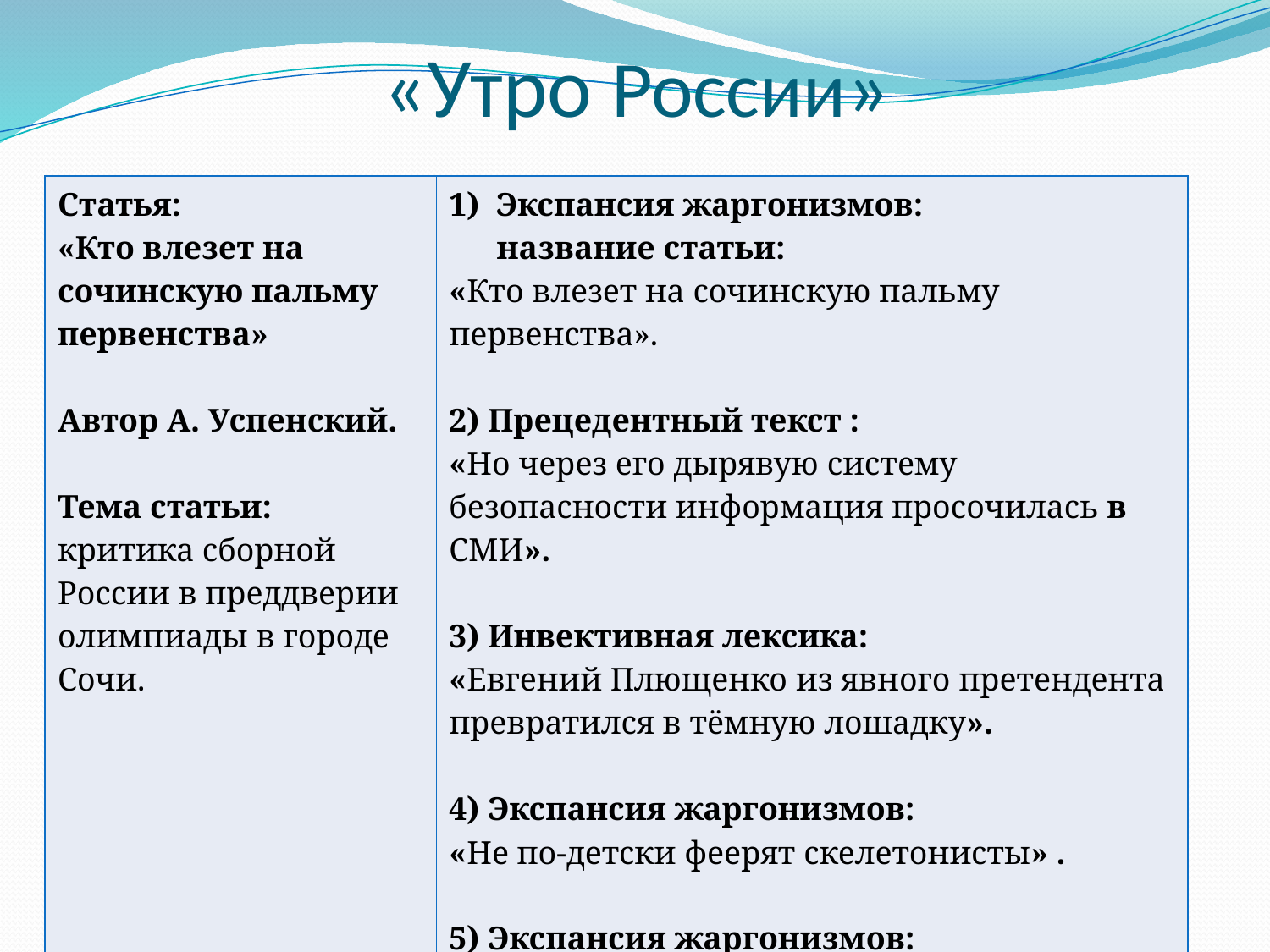

# «Утро России»
| Статья: «Кто влезет на сочинскую пальму первенства» Автор А. Успенский. Тема статьи: критика сборной России в преддверии олимпиады в городе Сочи. | 1) Экспансия жаргонизмов: название статьи: «Кто влезет на сочинскую пальму первенства». 2) Прецедентный текст : «Но через его дырявую систему безопасности информация просочилась в СМИ». 3) Инвективная лексика: «Евгений Плющенко из явного претендента превратился в тёмную лошадку». 4) Экспансия жаргонизмов: «Не по-детски феерят скелетонисты» . 5) Экспансия жаргонизмов: «Собирается тряхнуть стариной и Светлана Болдыкова». |
| --- | --- |